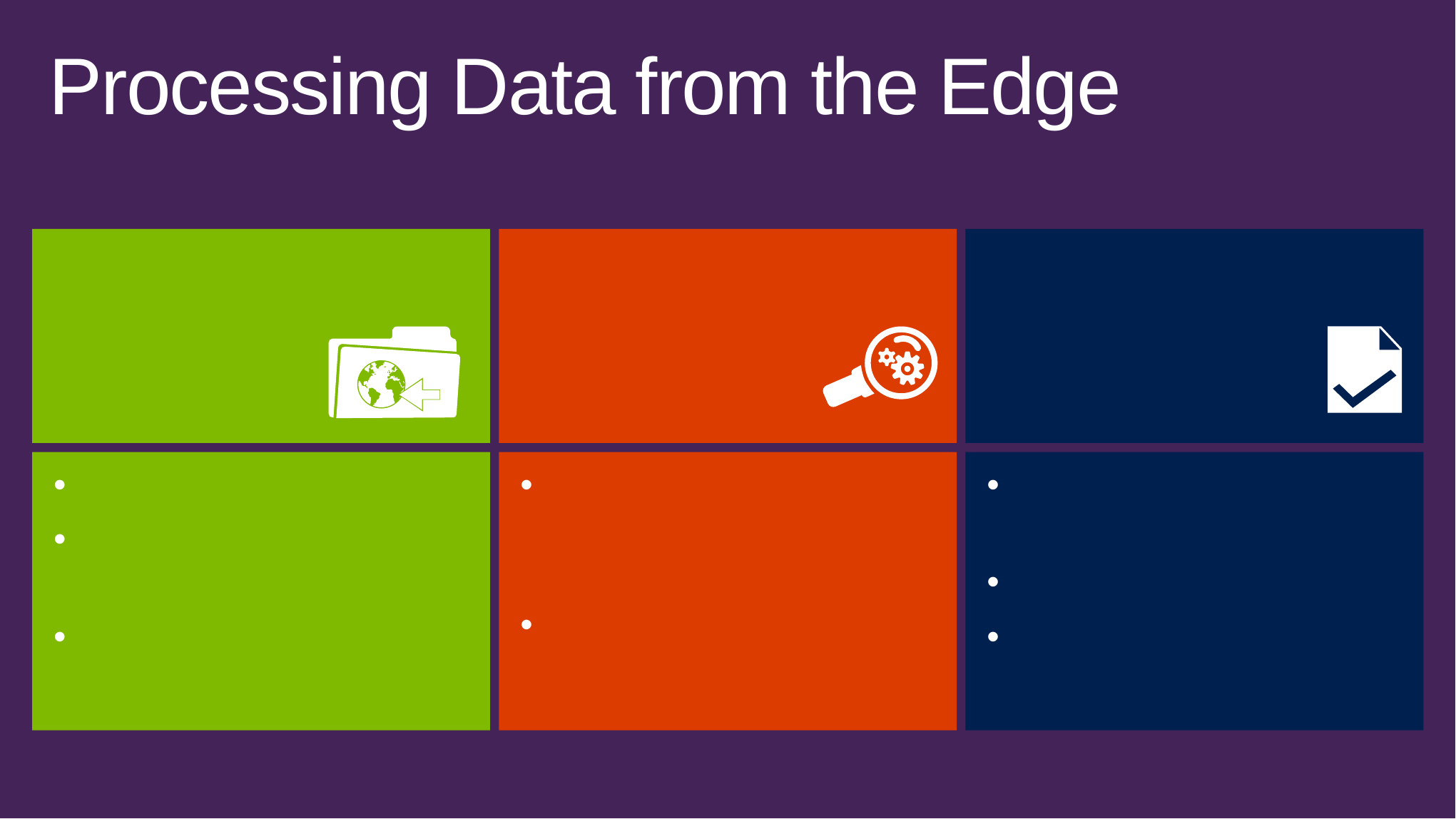

# Processing Data from the Edge
Collect
Analyze
Consume

Real-time and historical analysis of event streams
Aggregations, pivots and patterns
Publish analytics in a consumable format
Inform and Influence
Make better decisions
Instrument apps
Deliver events to analytics service
Receive and store many live data streams